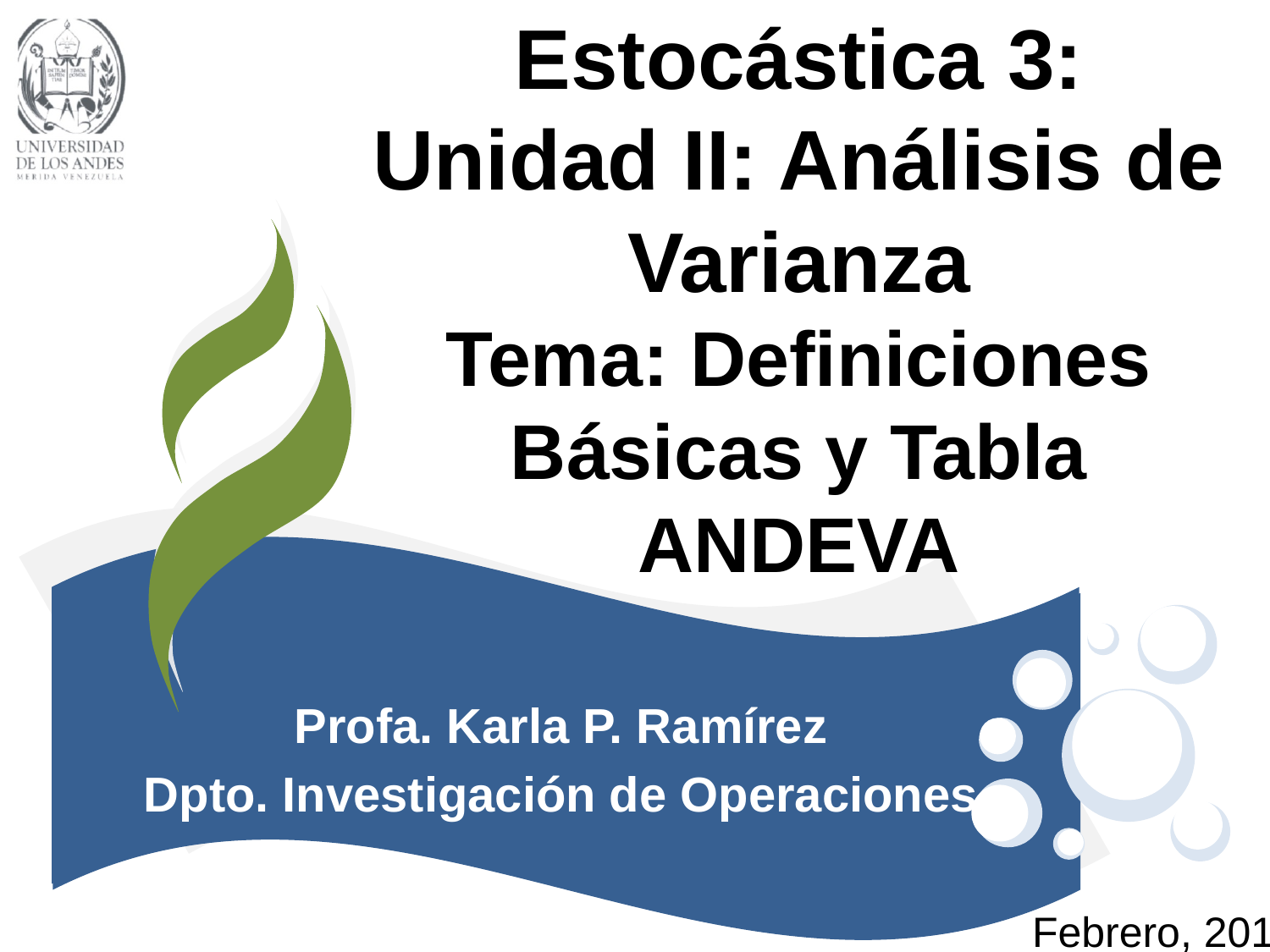

# Estocástica 3: Unidad II: Análisis de Varianza Tema: Definiciones Básicas y Tabla ANDEVA
Profa. Karla P. Ramírez
Dpto. Investigación de Operaciones